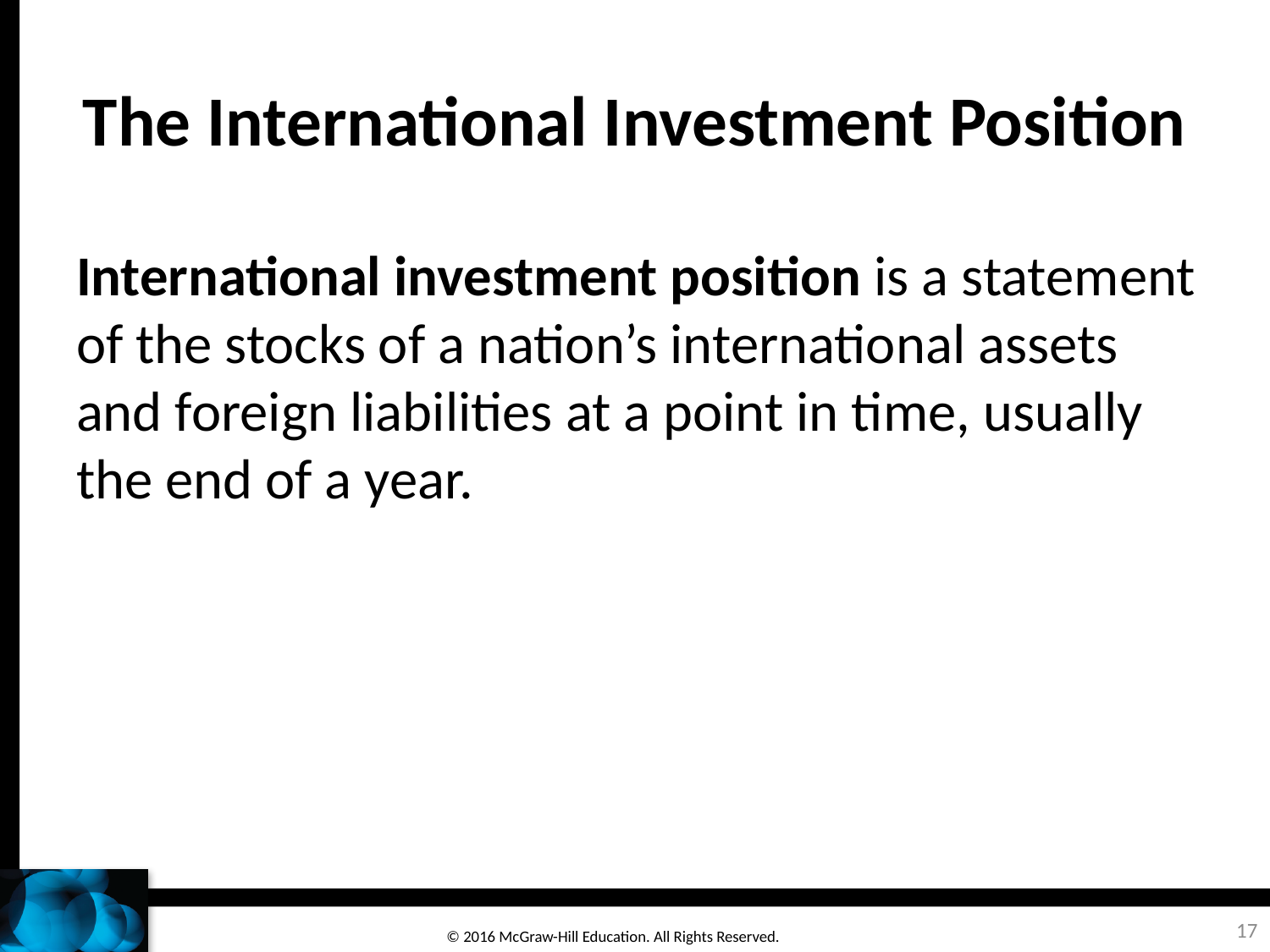

# The International Investment Position
International investment position is a statement of the stocks of a nation’s international assets and foreign liabilities at a point in time, usually the end of a year.

17
© 2016 McGraw-Hill Education. All Rights Reserved.